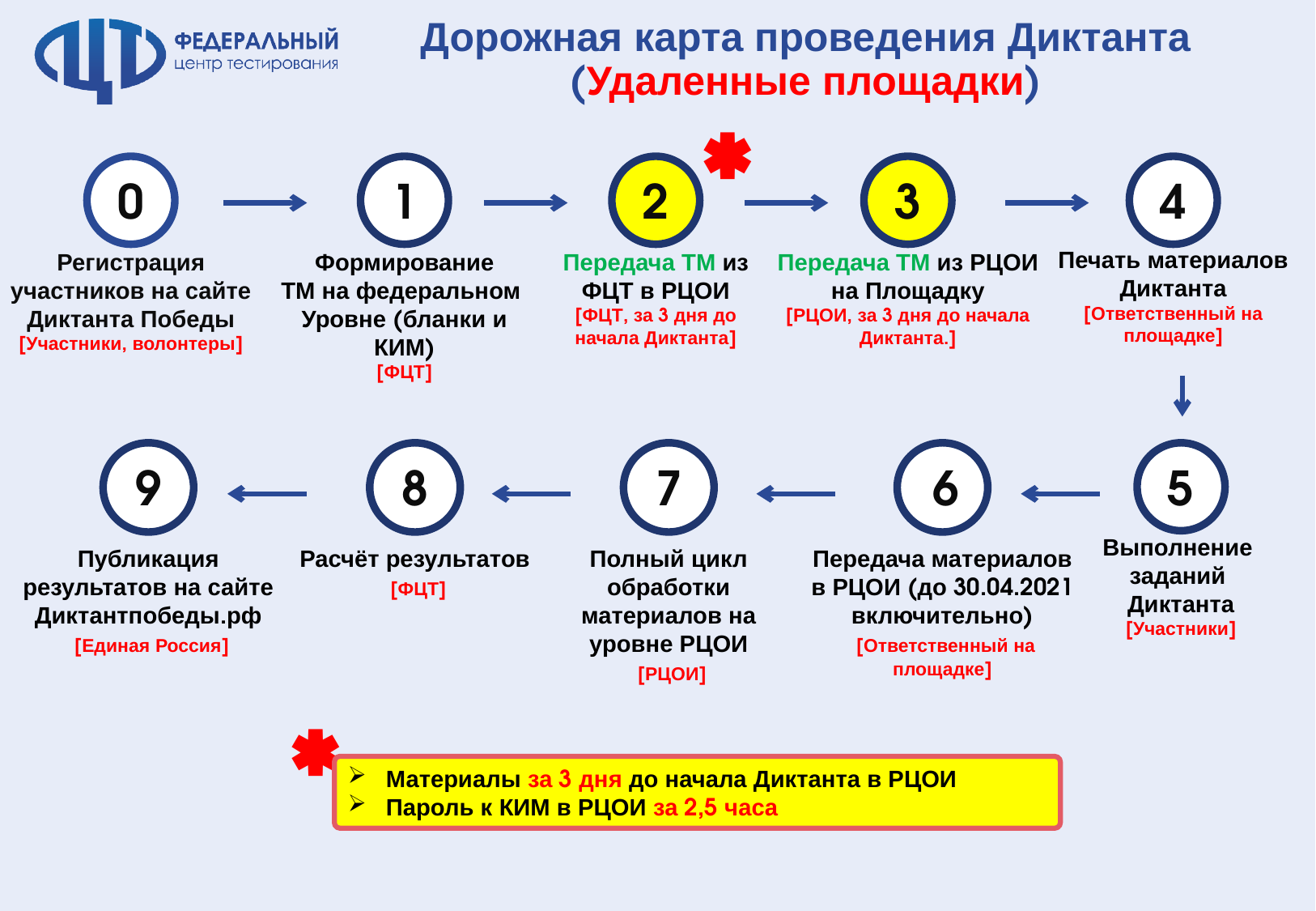

Дорожная карта проведения Диктанта (Удаленные площадки)
*
0
Регистрация участников на сайте Диктанта Победы
[Участники, волонтеры]
1
Формирование
ТМ на федеральном
Уровне (бланки и КИМ)
[ФЦТ]
2
Передача ТМ из ФЦТ в РЦОИ
[ФЦТ, за 3 дня до начала Диктанта]
3
Передача ТМ из РЦОИ на Площадку
[РЦОИ, за 3 дня до начала Диктанта.]
4
Печать материалов Диктанта
[Ответственный на площадке]

9
Публикация результатов на сайте Диктантпобеды.рф
 [Единая Россия]

8
Расчёт результатов
 [ФЦТ]

7
Полный цикл обработки материалов на уровне РЦОИ
 [РЦОИ]

Передача материалов в РЦОИ (до 30.04.2021 включительно)
 [Ответственный на площадке]
6
5
Выполнение
заданий
Диктанта
[Участники]
*
Материалы за 3 дня до начала Диктанта в РЦОИ
Пароль к КИМ в РЦОИ за 2,5 часа